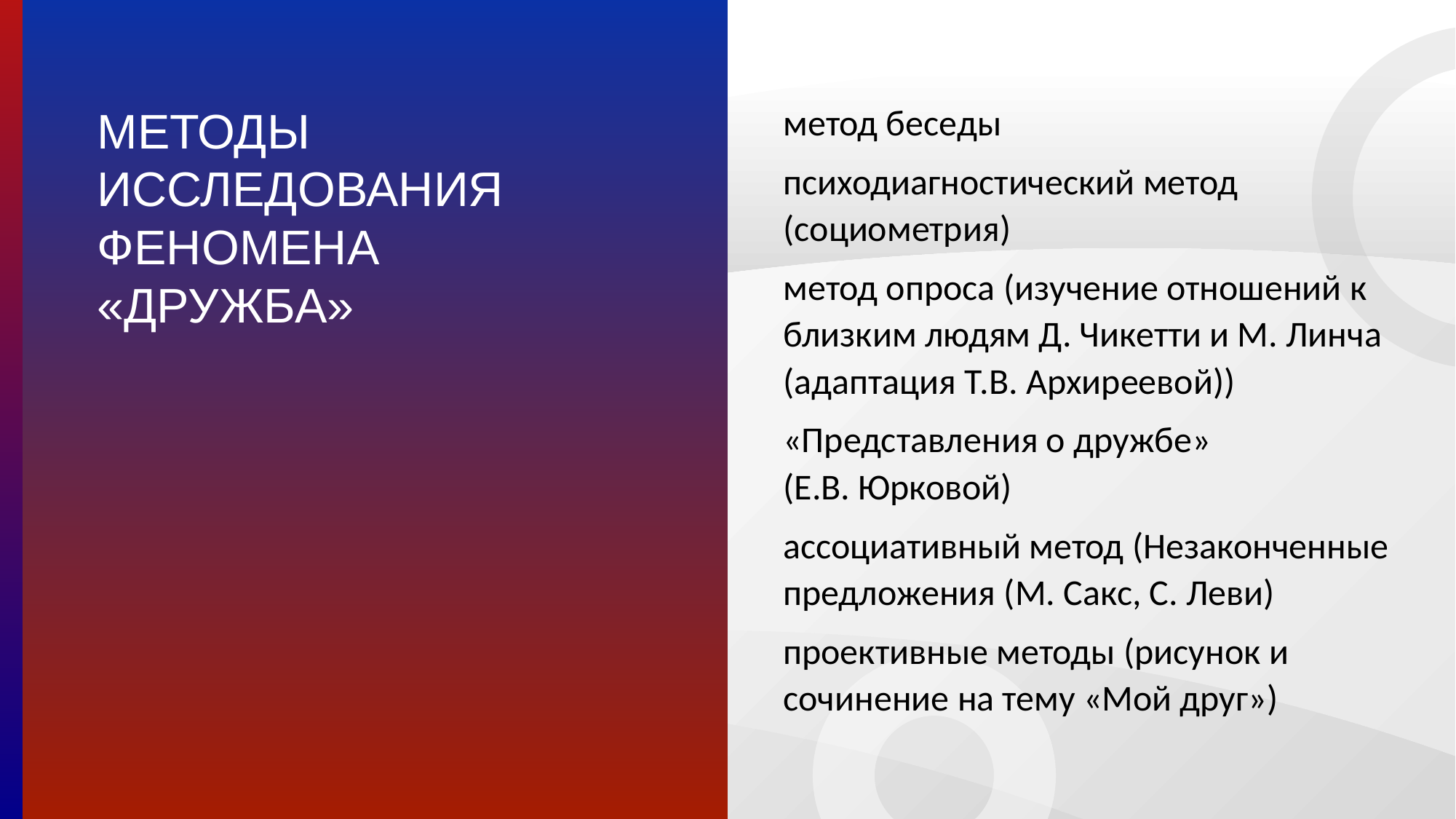

метод беседы
психодиагностический метод (социометрия)
метод опроса (изучение отношений к близким людям Д. Чикетти и М. Линча (адаптация Т.В. Архиреевой))
«Представления о дружбе»
(Е.В. Юрковой)
ассоциативный метод (Незаконченные предложения (М. Сакс, С. Леви)
проективные методы (рисунок и сочинение на тему «Мой друг»)
МЕТОДЫ ИССЛЕДОВАНИЯ ФЕНОМЕНА «ДРУЖБА»